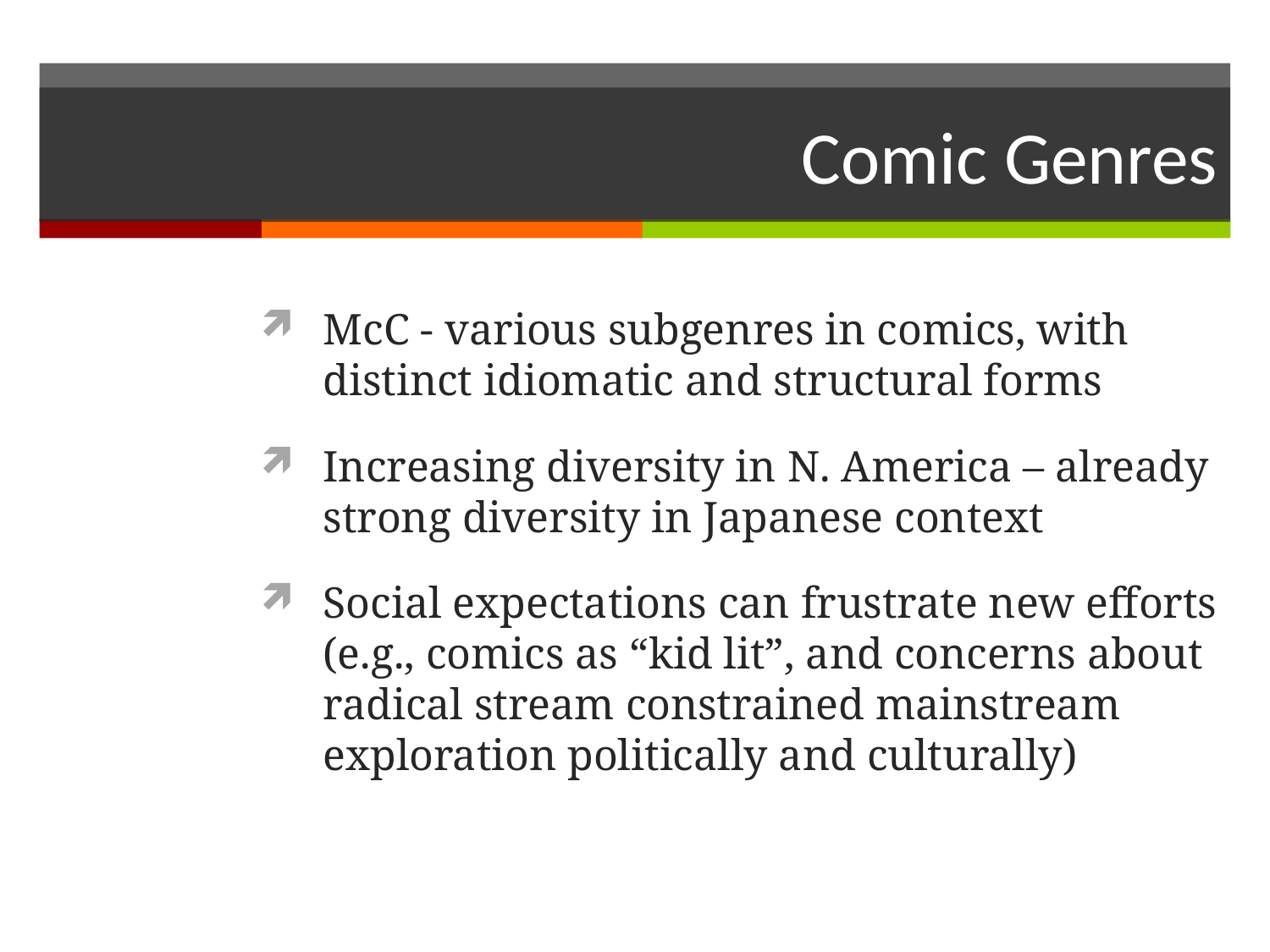

# Comic Genres
McC - various subgenres in comics, with distinct idiomatic and structural forms
Increasing diversity in N. America – already strong diversity in Japanese context
Social expectations can frustrate new efforts (e.g., comics as “kid lit”, and concerns about radical stream constrained mainstream exploration politically and culturally)